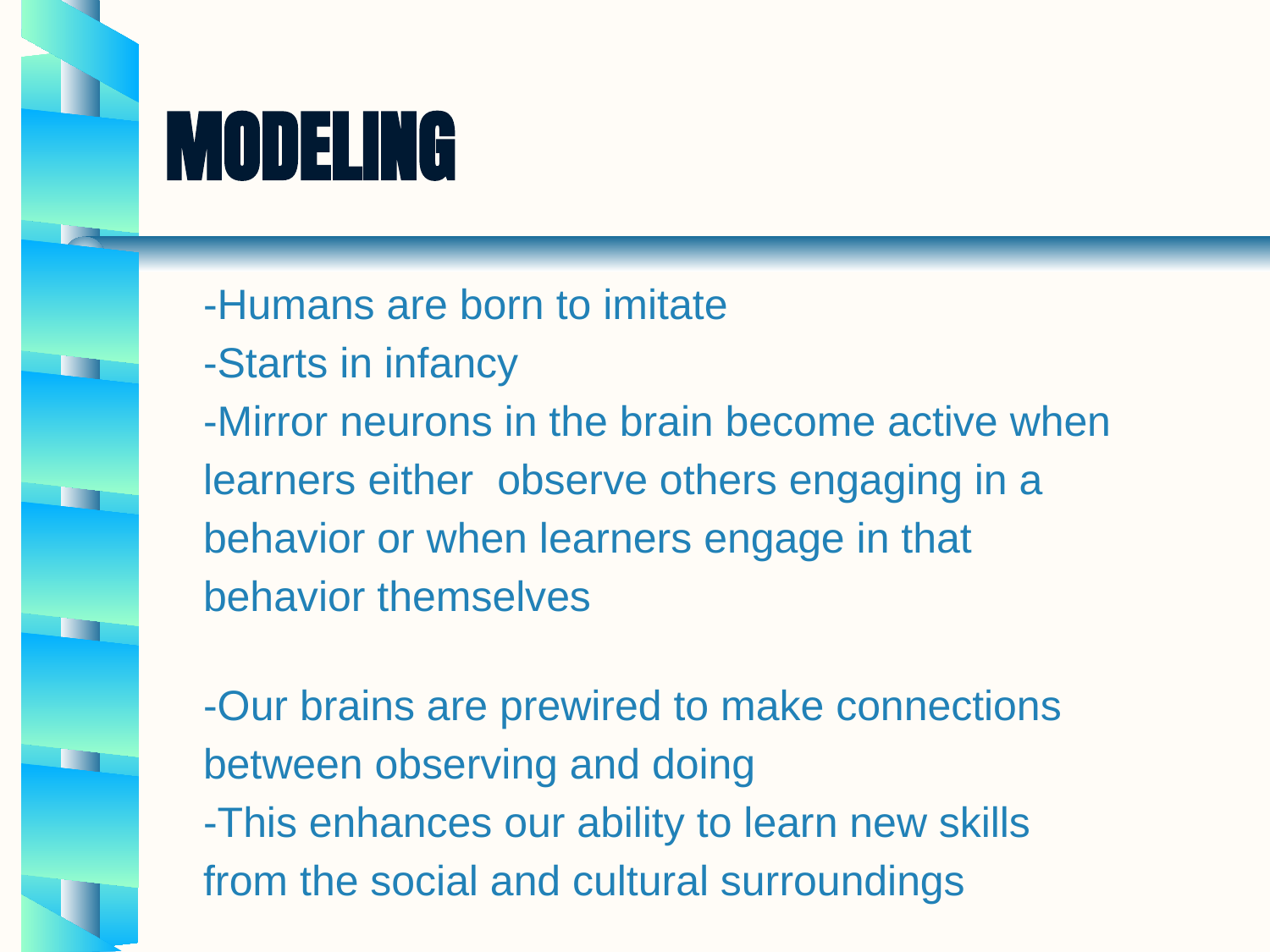

# Modeling

-Humans are born to imitate
-Starts in infancy
-Mirror neurons in the brain become active when learners either  observe others engaging in a behavior or when learners engage in that behavior themselves

-Our brains are prewired to make connections between observing and doing
-This enhances our ability to learn new skills from the social and cultural surroundings